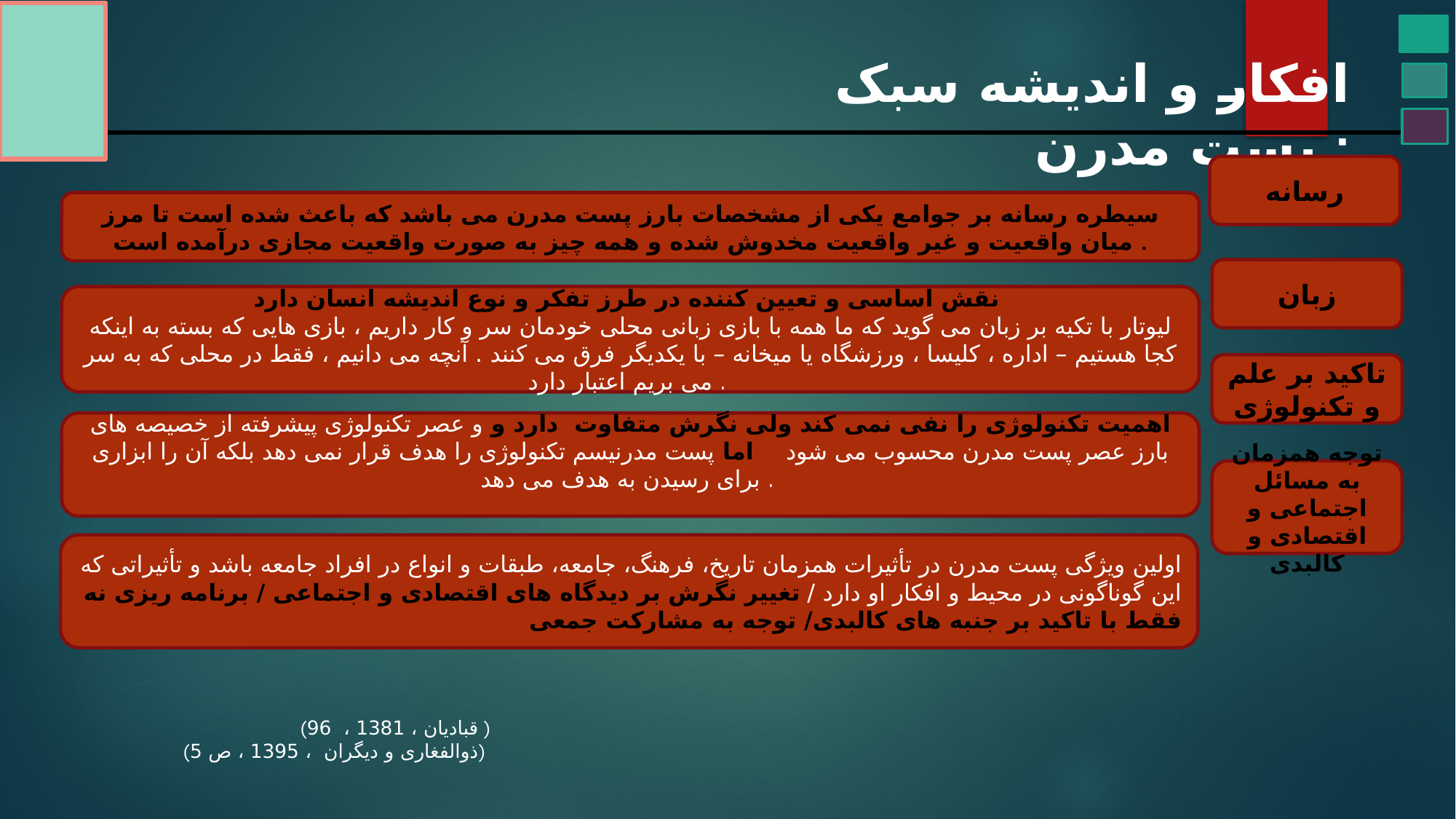

افکار و اندیشه سبک پست مدرن :

رسانه
سیطره رسانه بر جوامع یکی از مشخصات بارز پست مدرن می باشد که باعث شده است تا مرز میان واقعیت و غیر واقعیت مخدوش شده و همه چیز به صورت واقعیت مجازی درآمده است .
زبان
نقش اساسی و تعیین کننده در طرز تفکر و نوع اندیشه انسان دارد
لیوتار با تکیه بر زبان می گوید که ما همه با بازی زبانی محلی خودمان سر و کار داریم ، بازی هایی که بسته به اینکه کجا هستیم – اداره ، کلیسا ، ورزشگاه یا میخانه – با یکدیگر فرق می کنند . آنچه می دانیم ، فقط در محلی که به سر می بریم اعتبار دارد .
تاکید بر علم و تکنولوژی
اهمیت تکنولوژی را نفی نمی کند ولی نگرش متفاوت  دارد و و عصر تکنولوژی پیشرفته از خصیصه های بارز عصر پست مدرن محسوب می شود    اما پست مدرنیسم تکنولوژی را هدف قرار نمی دهد بلکه آن را ابزاری برای رسیدن به هدف می دهد .

توجه همزمان به مسائل اجتماعی و اقتصادی و کالبدی

اولین ویژگی پست مدرن در تأثیرات همزمان تاریخ، فرهنگ، جامعه، طبقات و انواع در افراد جامعه باشد و تأثیراتی که این گوناگونی در محیط و افکار او دارد / تغییر نگرش بر دیدگاه های اقتصادی و اجتماعی / برنامه ریزی نه فقط با تاکید بر جنبه های کالبدی/ توجه به مشارکت جمعی

(قبادیان ، 1381 ،  96 )
(ذوالفغاری و دیگران  ، 1395 ، ص 5)